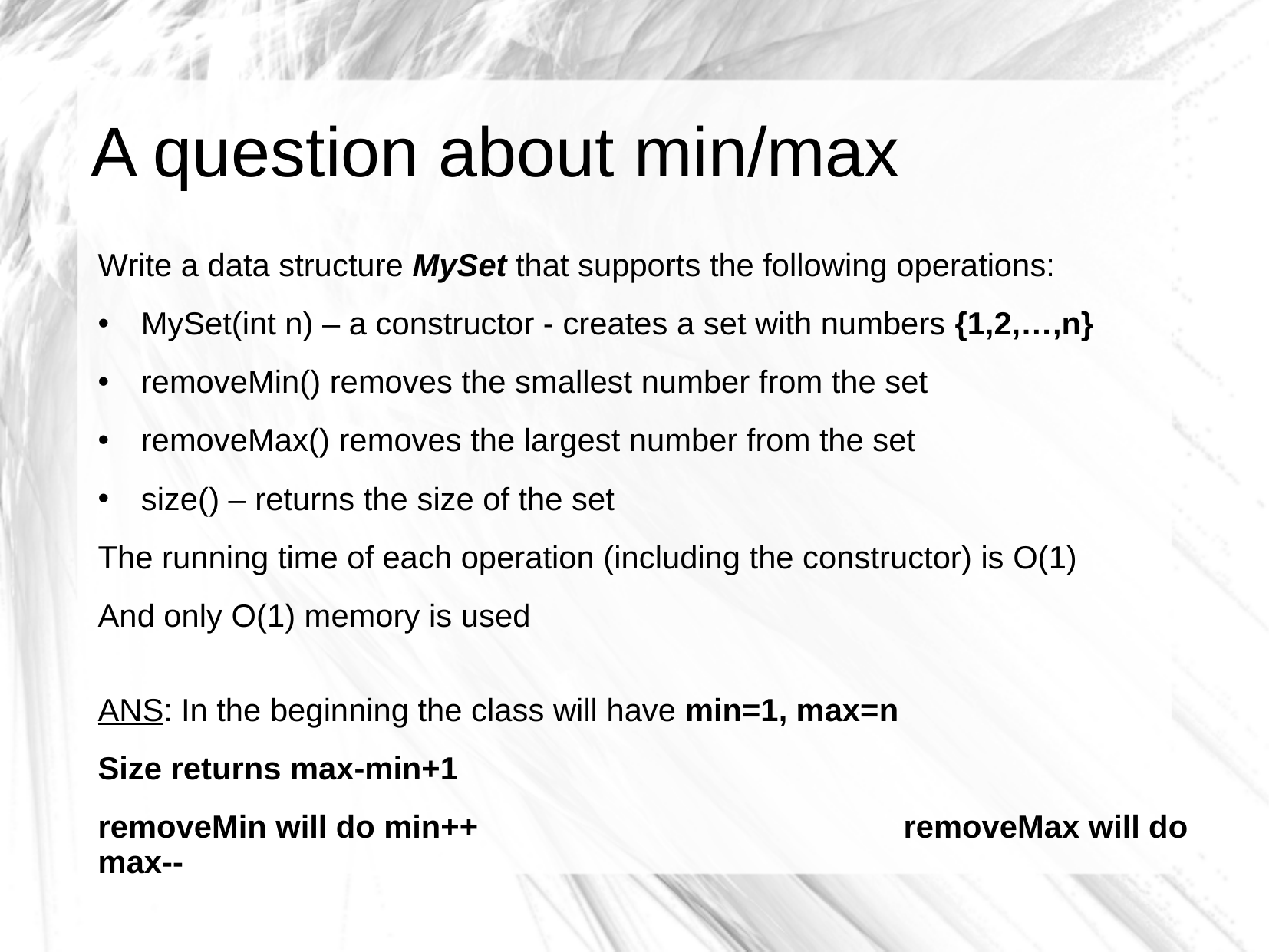

# A question about min/max
Write a data structure MySet that supports the following operations:
MySet(int n) – a constructor - creates a set with numbers {1,2,…,n}
removeMin() removes the smallest number from the set
removeMax() removes the largest number from the set
size() – returns the size of the set
The running time of each operation (including the constructor) is O(1)
And only O(1) memory is used
ANS: In the beginning the class will have min=1, max=n
Size returns max-min+1
removeMin will do min++				removeMax will do max--